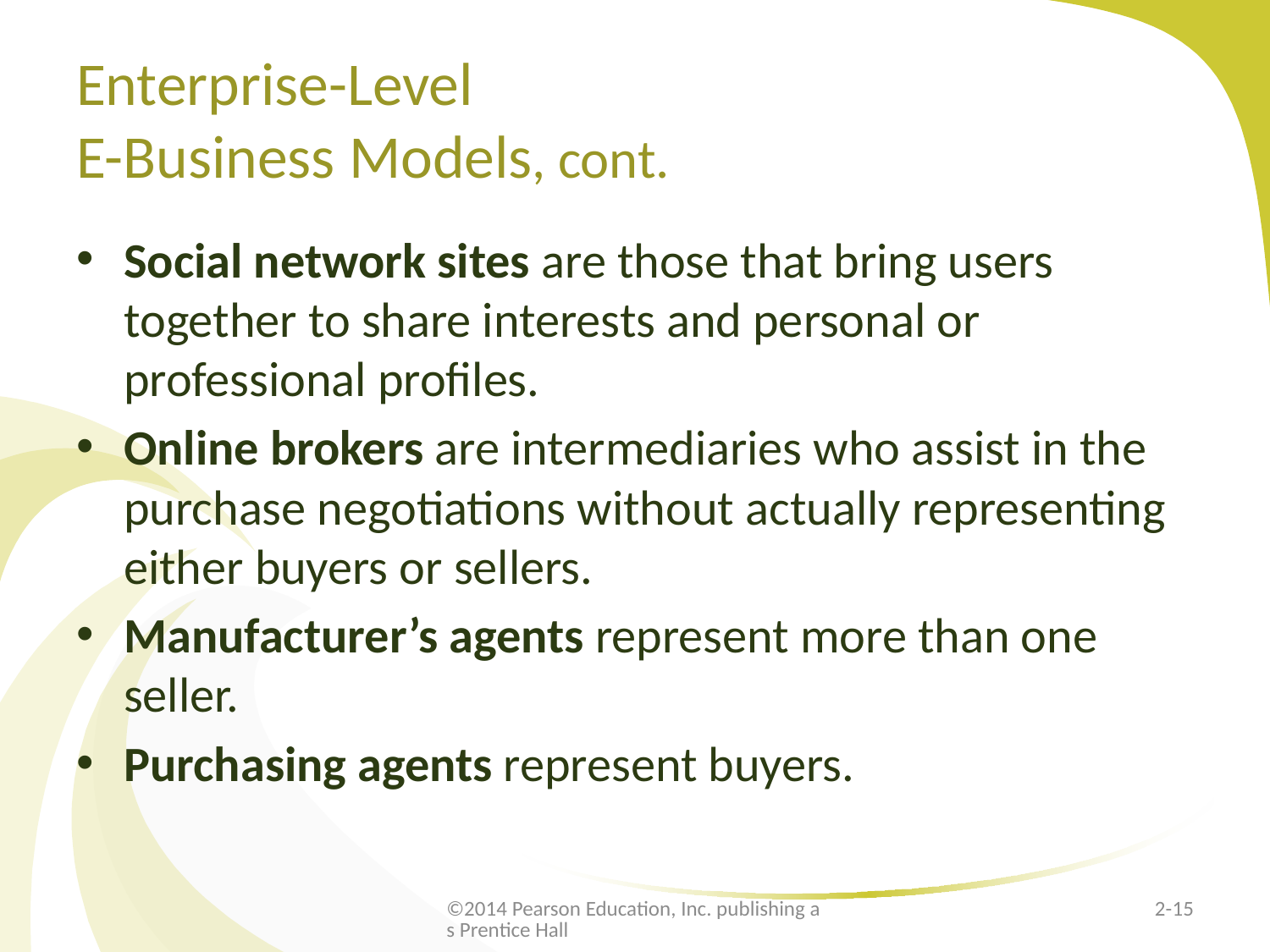

# Enterprise-Level E-Business Models, cont.
Social network sites are those that bring users together to share interests and personal or professional profiles.
Online brokers are intermediaries who assist in the purchase negotiations without actually representing either buyers or sellers.
Manufacturer’s agents represent more than one seller.
Purchasing agents represent buyers.
©2014 Pearson Education, Inc. publishing as Prentice Hall
2-15